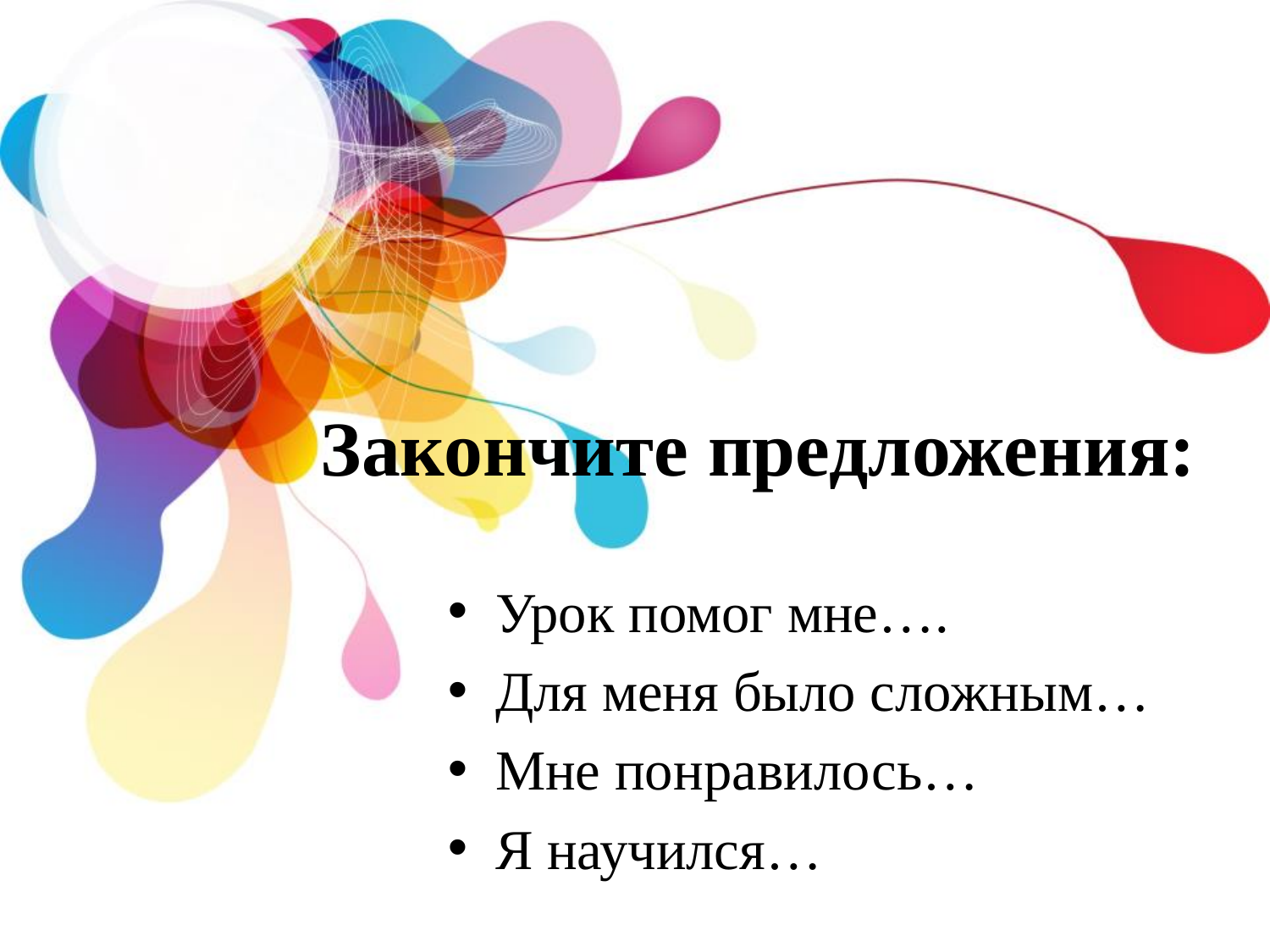

# Закончите предложения:
Урок помог мне….
Для меня было сложным…
Мне понравилось…
Я научился…